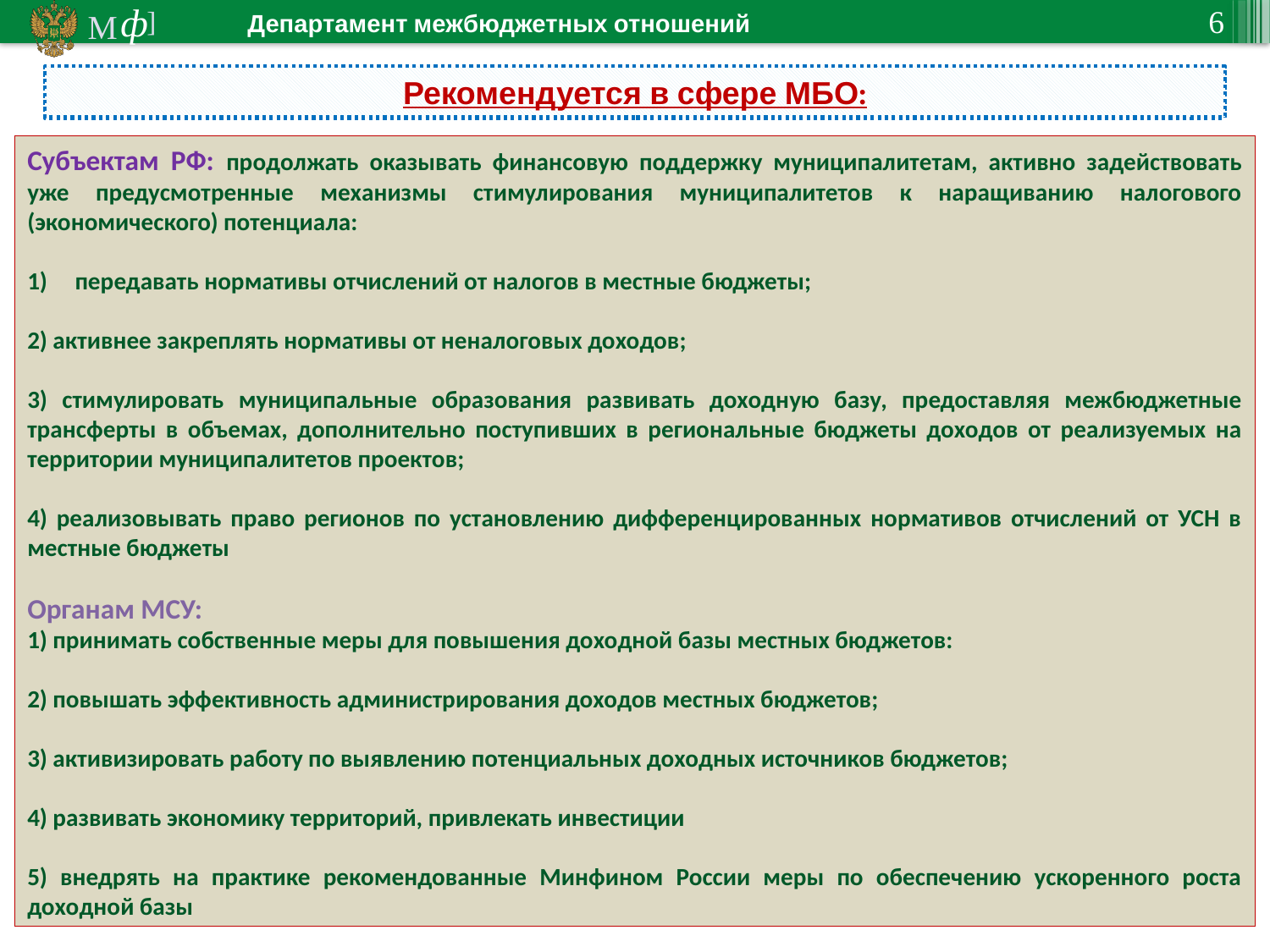

Рекомендуется в сфере МБО:
ОСНОВНЫЕ РЕКОМЕНДАЦИИ СУБЪЕКТАМ РФ И ОРГАНАМ МСУ
Субъектам РФ: продолжать оказывать финансовую поддержку муниципалитетам, активно задействовать уже предусмотренные механизмы стимулирования муниципалитетов к наращиванию налогового (экономического) потенциала:

передавать нормативы отчислений от налогов в местные бюджеты;

2) активнее закреплять нормативы от неналоговых доходов;

3) стимулировать муниципальные образования развивать доходную базу, предоставляя межбюджетные трансферты в объемах, дополнительно поступивших в региональные бюджеты доходов от реализуемых на территории муниципалитетов проектов;

4) реализовывать право регионов по установлению дифференцированных нормативов отчислений от УСН в местные бюджеты

Органам МСУ:
1) принимать собственные меры для повышения доходной базы местных бюджетов:

2) повышать эффективность администрирования доходов местных бюджетов;

3) активизировать работу по выявлению потенциальных доходных источников бюджетов;

4) развивать экономику территорий, привлекать инвестиции

5) внедрять на практике рекомендованные Минфином России меры по обеспечению ускоренного роста доходной базы